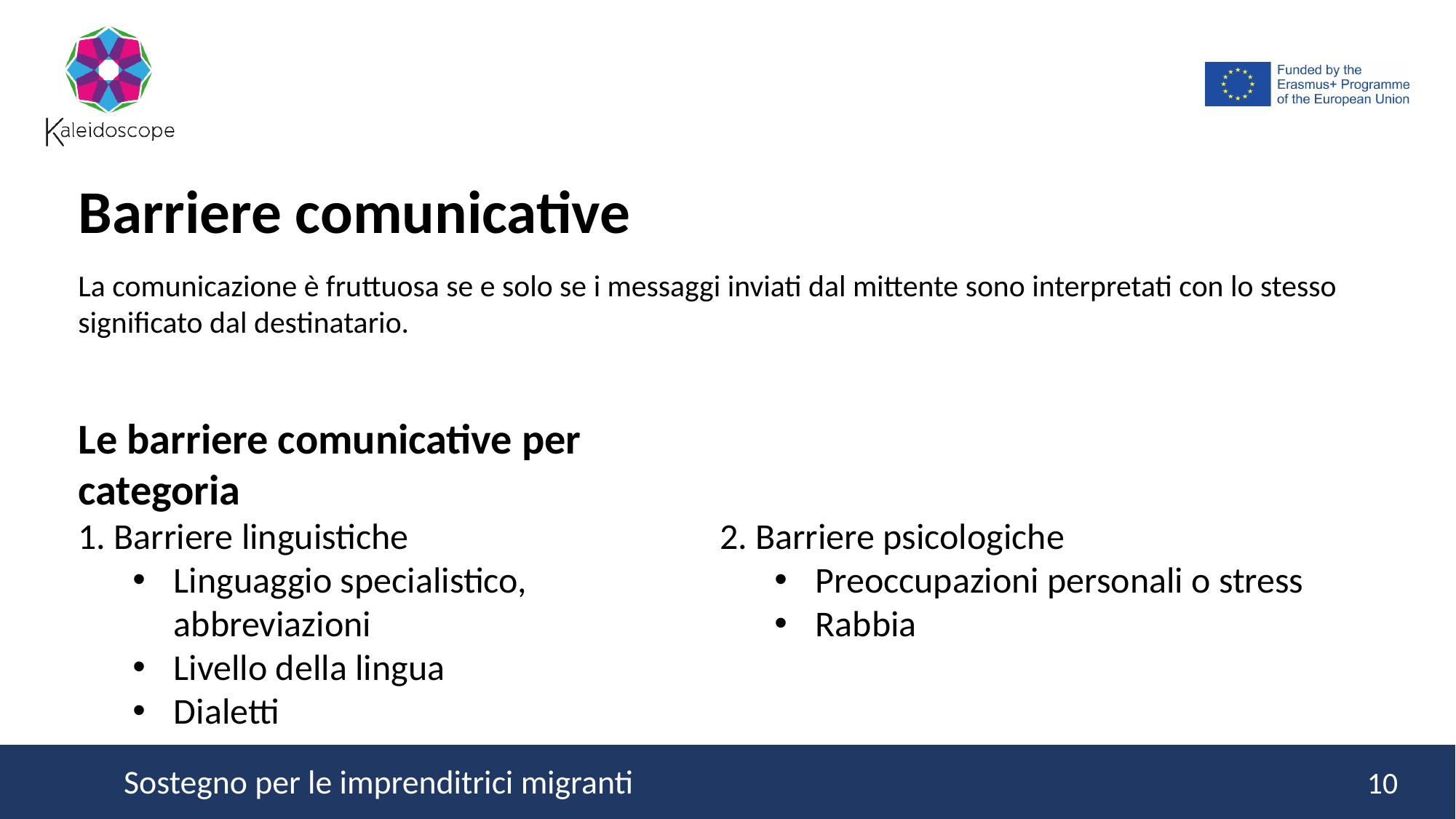

Barriere comunicative
La comunicazione è fruttuosa se e solo se i messaggi inviati dal mittente sono interpretati con lo stesso significato dal destinatario.

Le barriere comunicative per categoria
1. Barriere linguistiche
Linguaggio specialistico, abbreviazioni
Livello della lingua
Dialetti

2. Barriere psicologiche
Preoccupazioni personali o stress
Rabbia
10